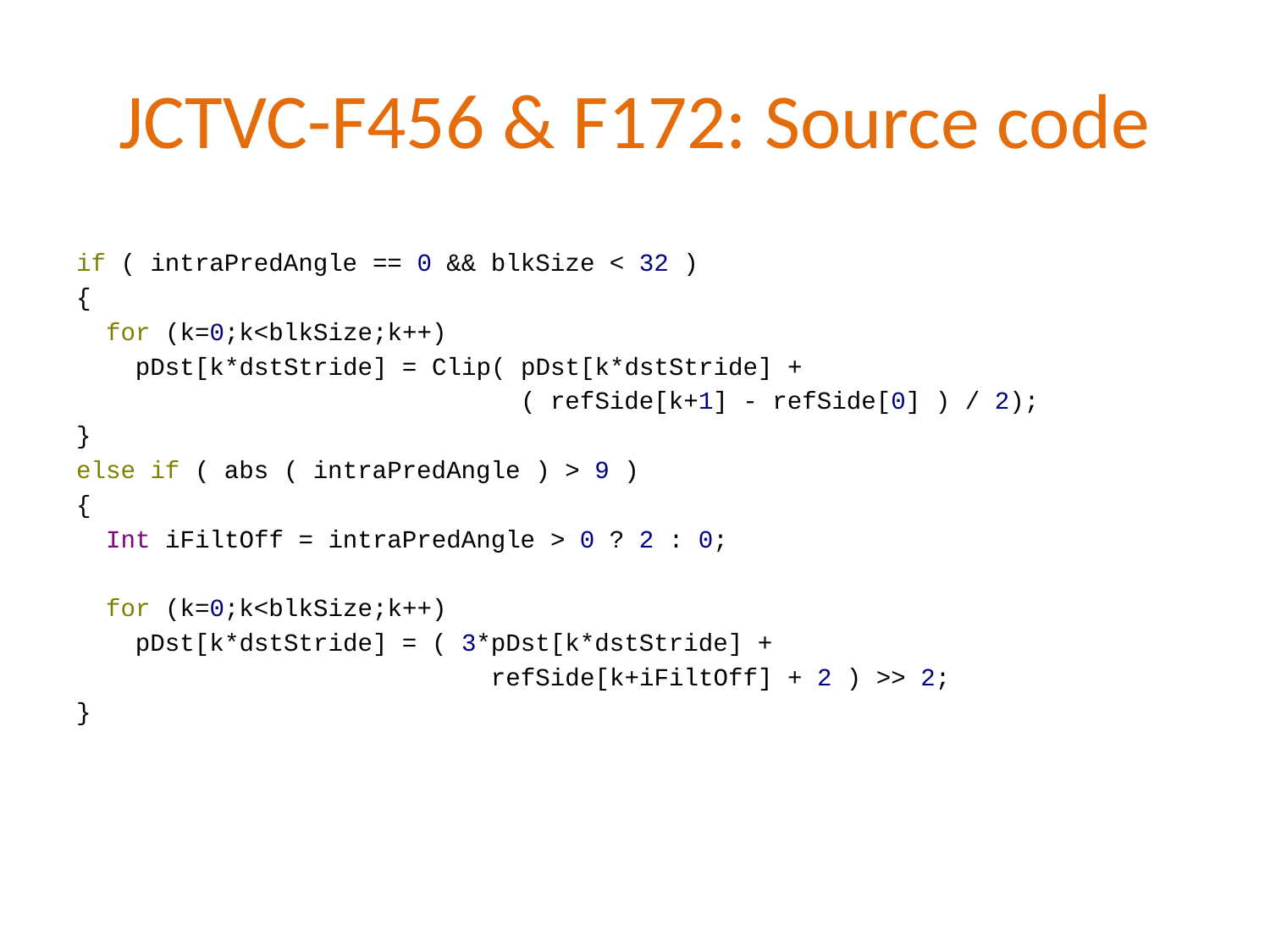

# JCTVC-F456 & F172: Source code

if ( intraPredAngle == 0 && blkSize < 32 )
{
  for (k=0;k<blkSize;k++)
    pDst[k*dstStride] = Clip( pDst[k*dstStride] +
                              ( refSide[k+1] - refSide[0] ) / 2);
}
else if ( abs ( intraPredAngle ) > 9 )
{
  Int iFiltOff = intraPredAngle > 0 ? 2 : 0;

  for (k=0;k<blkSize;k++)
    pDst[k*dstStride] = ( 3*pDst[k*dstStride] +
                            refSide[k+iFiltOff] + 2 ) >> 2;
}